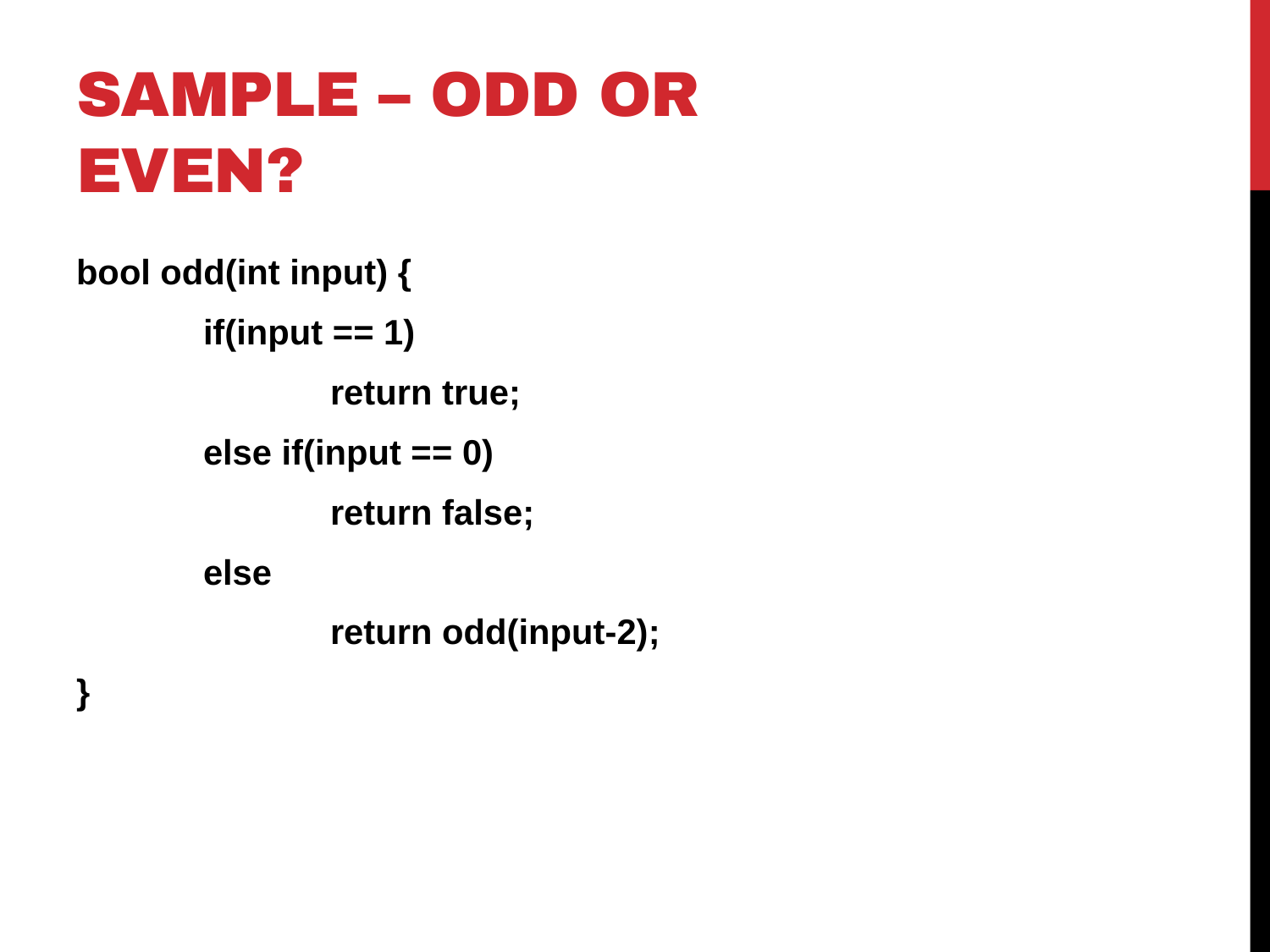

# Sample – odd or even?
bool odd(int input) {
	if(input == 1)
		return true;
	else if(input == 0)
		return false;
	else
		return odd(input-2);
}